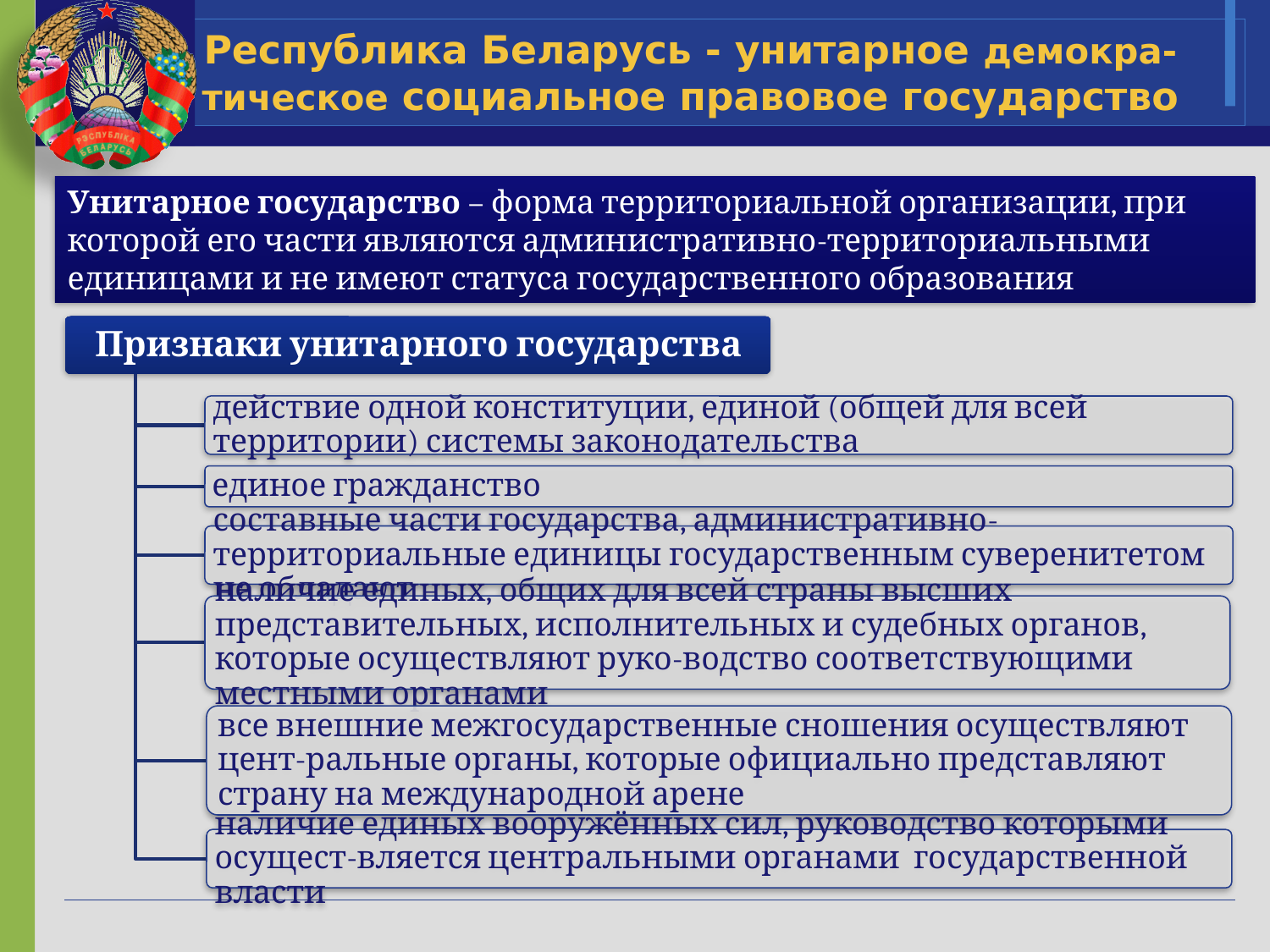

# Республика Беларусь - унитарное демокра-тическое социальное правовое государство
Унитарное государство – форма территориальной организации, при которой его части являются административно-территориальными единицами и не имеют статуса государственного образования
Признаки унитарного государства
действие одной конституции, единой (общей для всей территории) системы законодательства
единое гражданство
составные части государства, административно-территориальные единицы государственным суверенитетом не обладают
наличие единых, общих для всей страны высших представительных, исполнительных и судебных органов, которые осуществляют руко-водство соответствующими местными органами
все внешние межгосударственные сношения осуществляют цент-ральные органы, которые официально представляют страну на международной арене
наличие единых вооружённых сил, руководство которыми осущест-вляется центральными органами  государственной власти